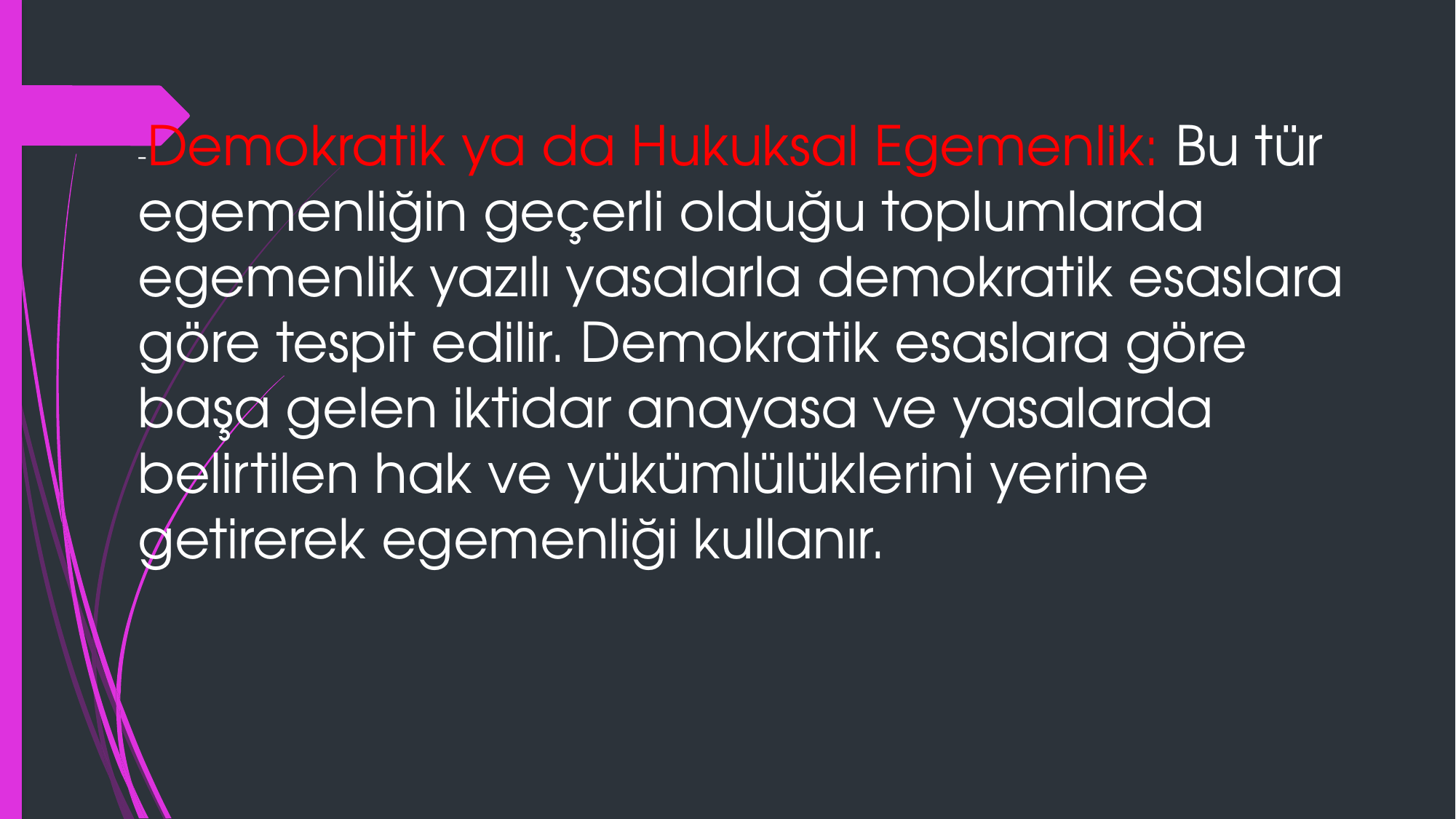

-Demokratik ya da Hukuksal Egemenlik: Bu tür egemenliğin geçerli olduğu toplumlarda egemenlik yazılı yasalarla demokratik esaslara göre tespit edilir. Demokratik esaslara göre başa gelen iktidar anayasa ve yasalarda belirtilen hak ve yükümlülüklerini yerine getirerek egemenliği kullanır.